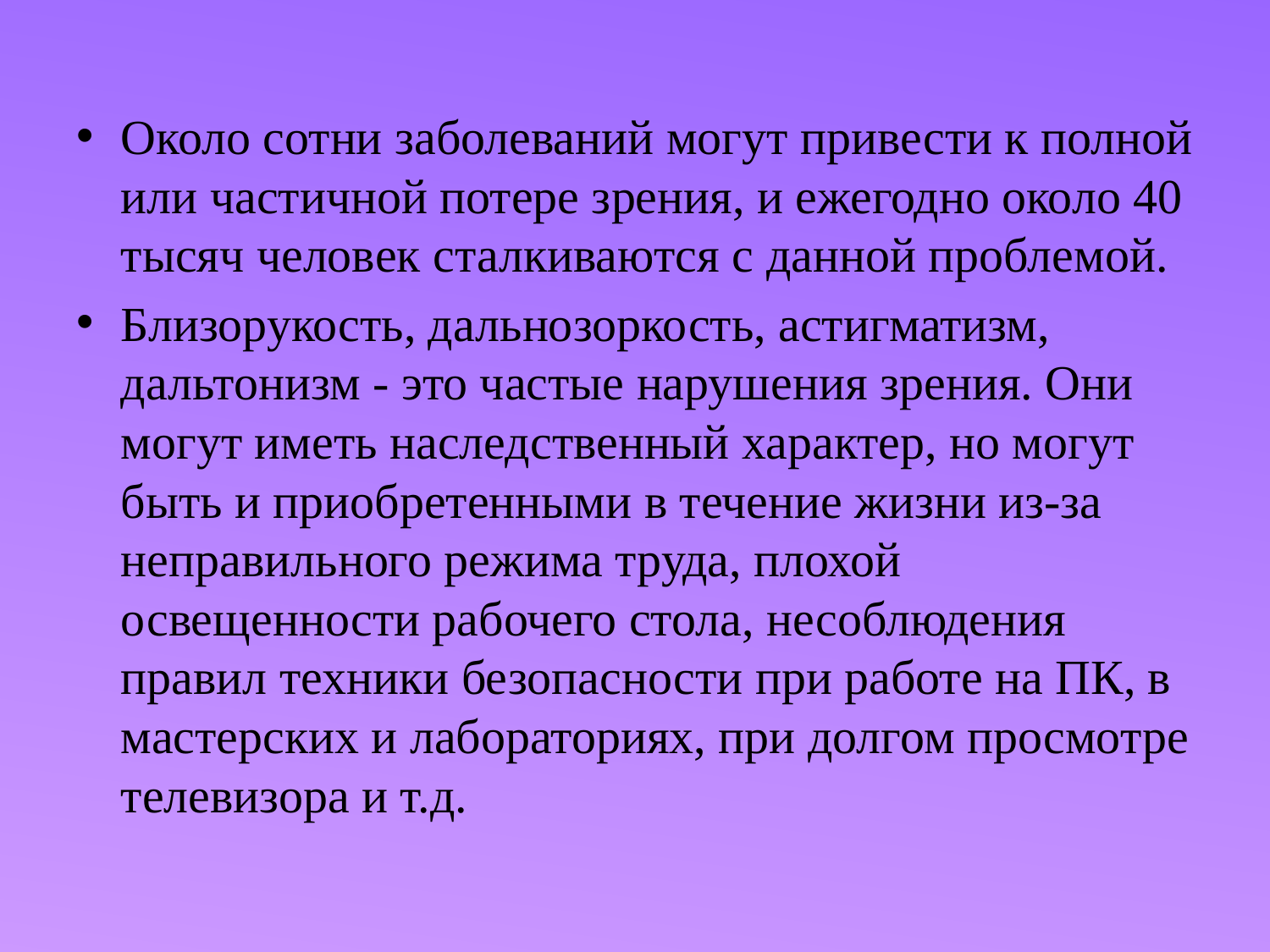

Около сотни заболеваний могут привести к полной или частичной потере зрения, и ежегодно около 40 тысяч человек сталкиваются с данной проблемой.
Близорукость, дальнозоркость, астигматизм, дальтонизм - это частые нарушения зрения. Они могут иметь наследственный характер, но могут быть и приобретенными в течение жизни из-за неправильного режима труда, плохой освещенности рабочего стола, несоблюдения правил техники безопасности при работе на ПК, в мастерских и лабораториях, при долгом просмотре телевизора и т.д.